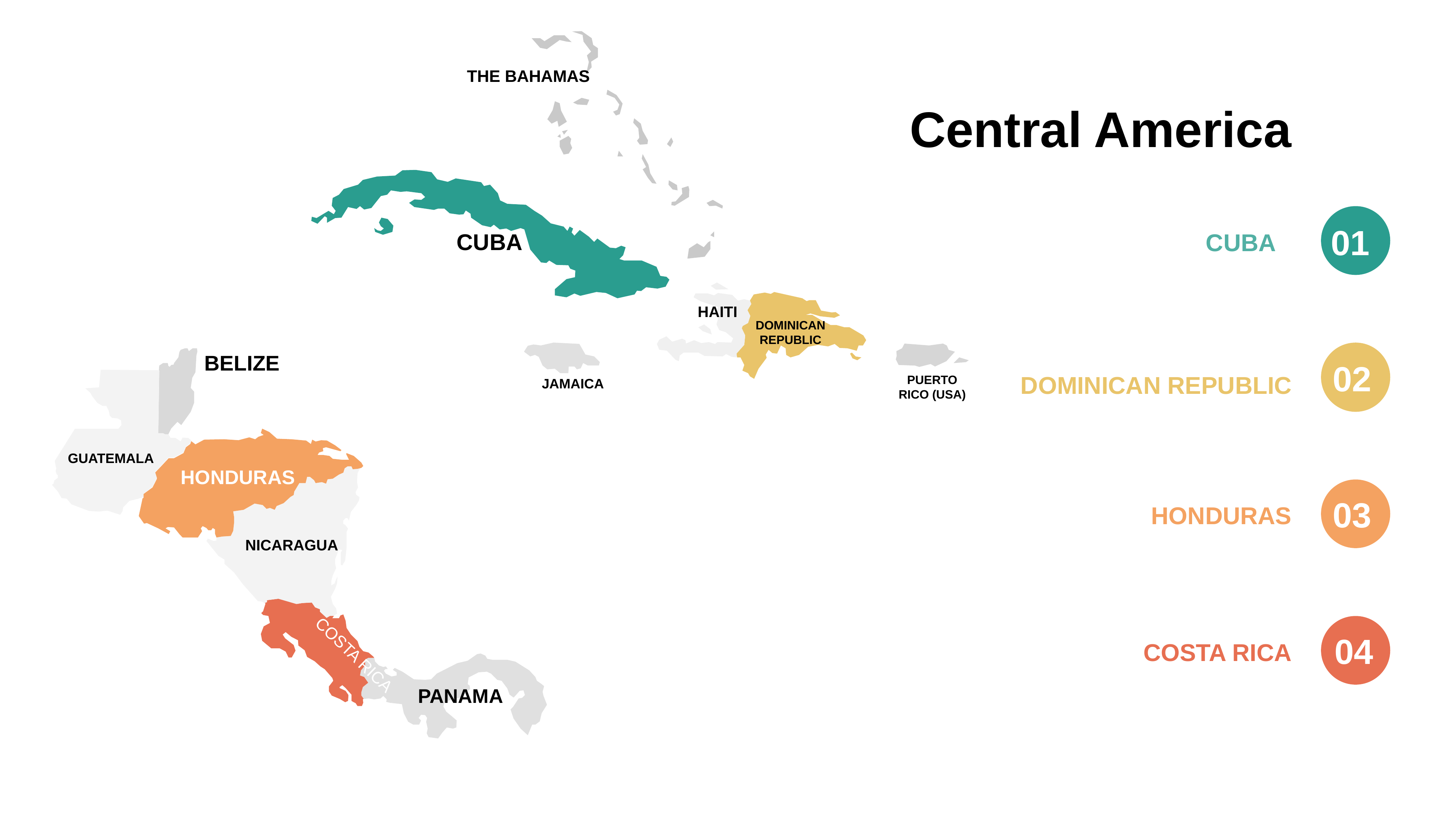

THE BAHAMAS
Central America

01
CUBA
CUBA

HAITI
DOMINICAN
REPUBLIC

BELIZE
02

DOMINICAN REPUBLIC
PUERTO
RICO (USA)
JAMAICA

GUATEMALA
HONDURAS

03
HONDURAS
NICARAGUA

04
COSTA RICA
COSTA RICA

PANAMA